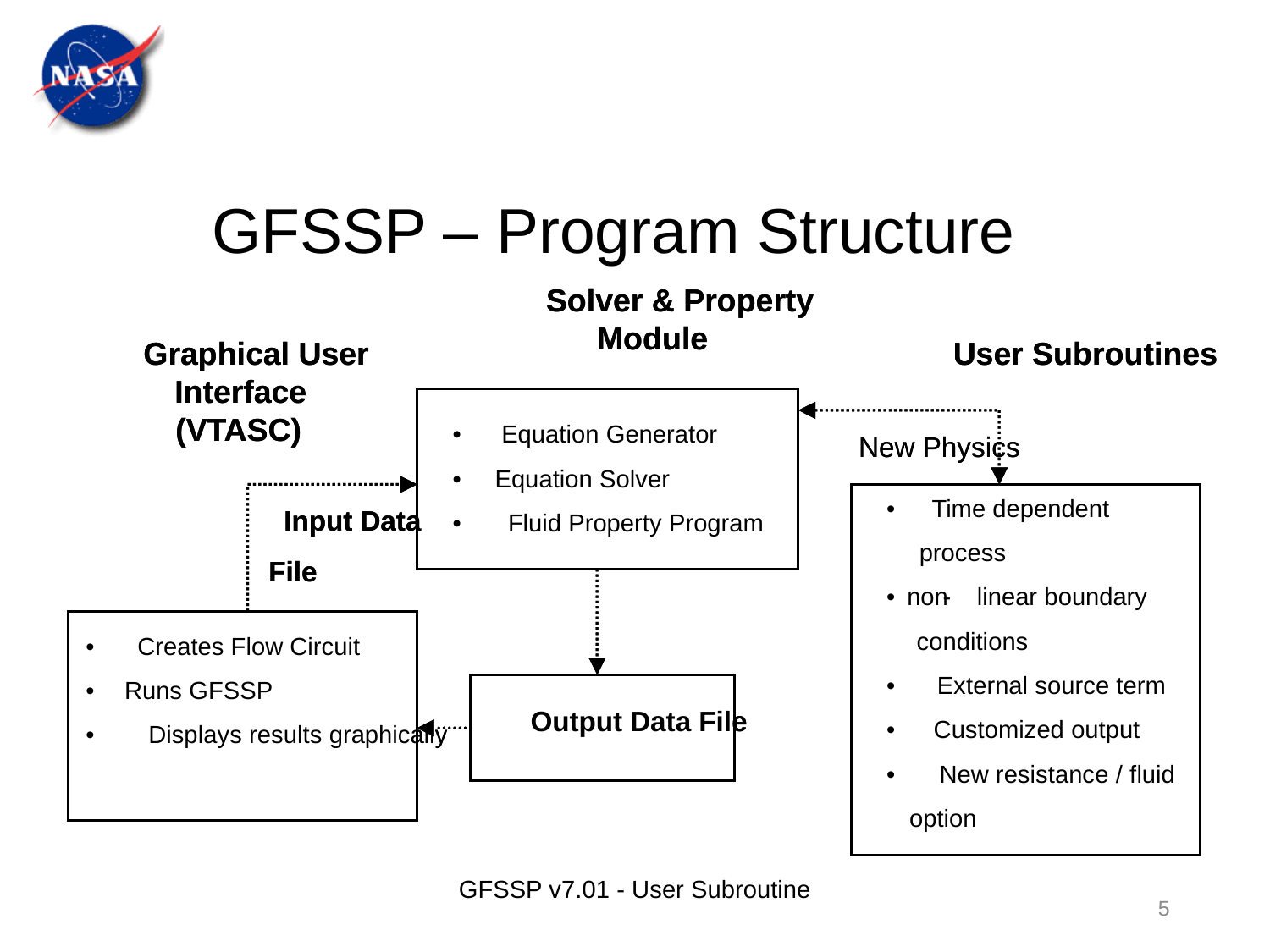

GFSSP – Program Structure

Solver & Property
Solver & Property
Module
Module

Graphical User
Graphical User
User Subroutines
User Subroutines
Interface
Interface

(VTASC)
(VTASC)

•
•
Equation Generator
Equation Generator

New Physics
New Physics
•
•
Equation Solver
Equation Solver

•
•
Time dependent
Time dependent

Input Data
Input Data
•
•
Fluid Property Program
Fluid Property Program
process
process
File
File

•
•
non
non
-
-
linear boundary
linear boundary

conditions
conditions
•
•
Creates Flow Circuit
Creates Flow Circuit
•
•
External source term
External source term
•
•
Runs GFSSP
Runs GFSSP

Output Data File
Output Data File
•
•
Customized output
Customized output
•
•
Displays results graphically
Displays results graphically

•
•
New resistance / fluid
New resistance / fluid
option
option
GFSSP v7.01 - User Subroutine
5